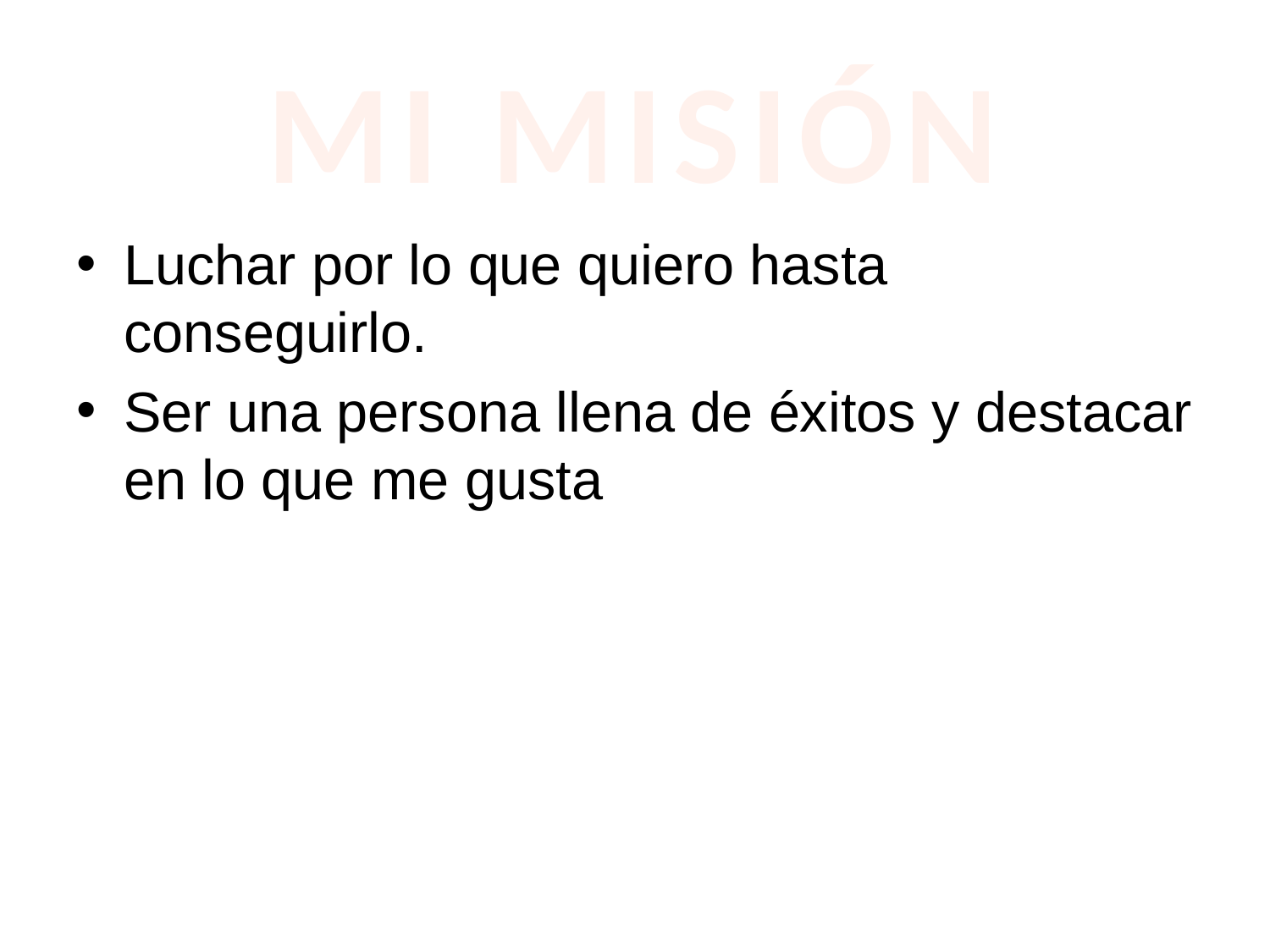

MI MISIÓN
Luchar por lo que quiero hasta conseguirlo.
Ser una persona llena de éxitos y destacar en lo que me gusta